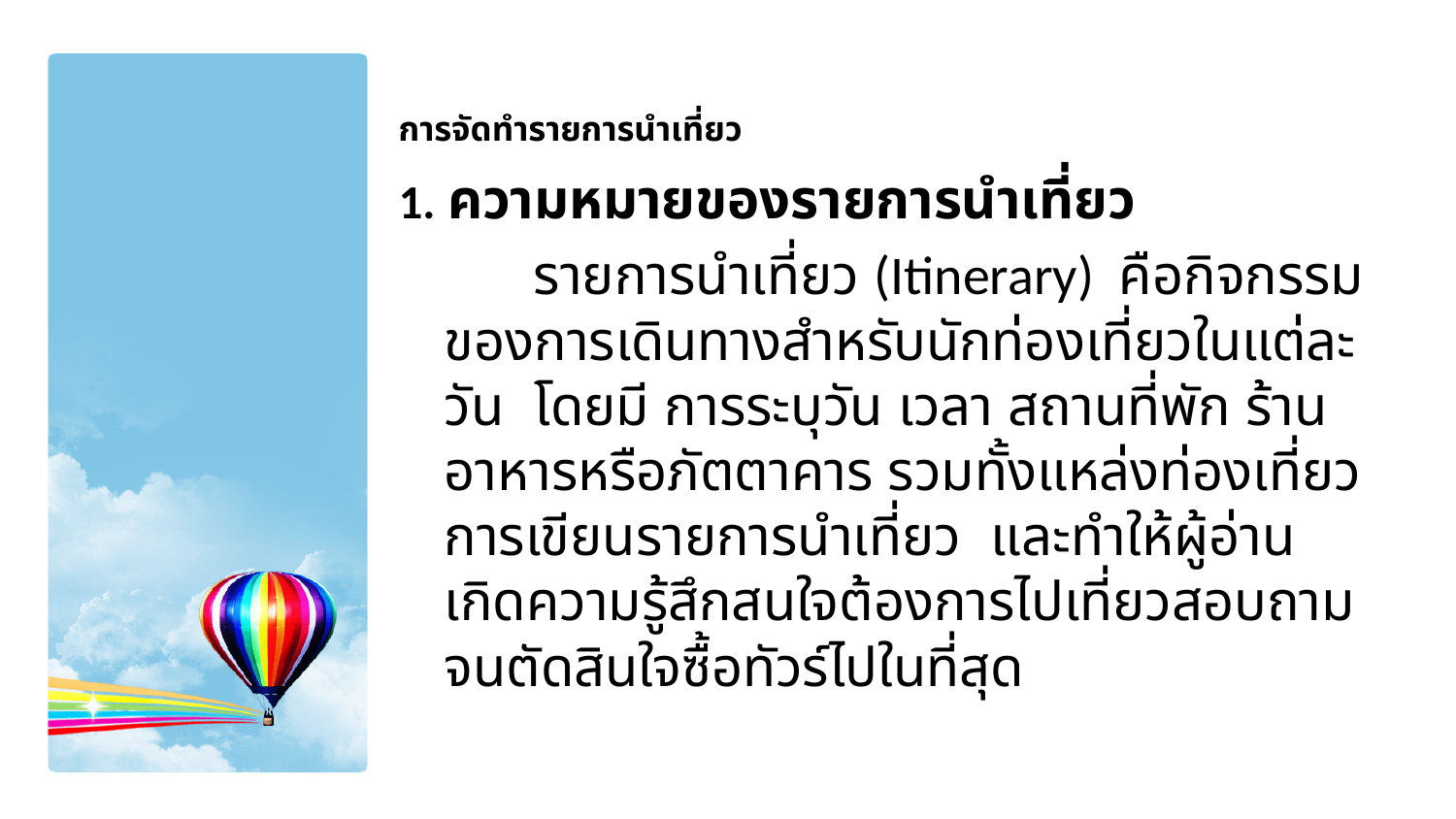

# การจัดทำรายการนำเที่ยว
1. ความหมายของรายการนำเที่ยว
         รายการนำเที่ยว (Itinerary)  คือกิจกรรมของการเดินทางสำหรับนักท่องเที่ยวในแต่ละวัน  โดยมี การระบุวัน เวลา สถานที่พัก ร้านอาหารหรือภัตตาคาร รวมทั้งแหล่งท่องเที่ยว การเขียนรายการนำเที่ยว  และทำให้ผู้อ่านเกิดความรู้สึกสนใจต้องการไปเที่ยวสอบถามจนตัดสินใจซื้อทัวร์ไปในที่สุด